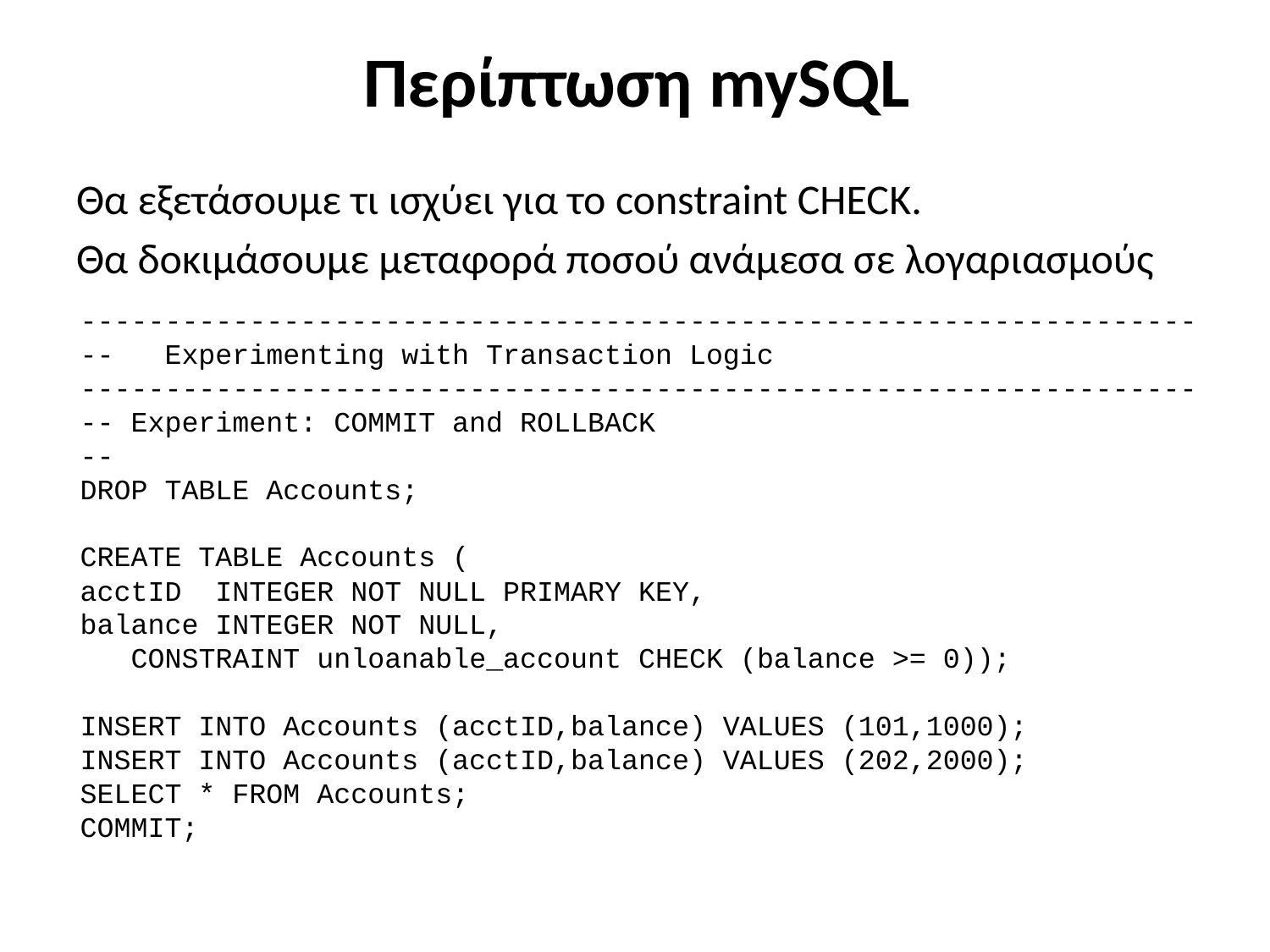

# Περίπτωση mySQL
Θα εξετάσουμε τι ισχύει για το constraint CHECK.
Θα δοκιμάσουμε μεταφορά ποσού ανάμεσα σε λογαριασμούς
------------------------------------------------------------------
--   Experimenting with Transaction Logic
------------------------------------------------------------------
-- Experiment: COMMIT and ROLLBACK
--
DROP TABLE Accounts;

CREATE TABLE Accounts (
acctID  INTEGER NOT NULL PRIMARY KEY,
balance INTEGER NOT NULL,
   CONSTRAINT unloanable_account CHECK (balance >= 0));

INSERT INTO Accounts (acctID,balance) VALUES (101,1000);
INSERT INTO Accounts (acctID,balance) VALUES (202,2000);
SELECT * FROM Accounts;
COMMIT;